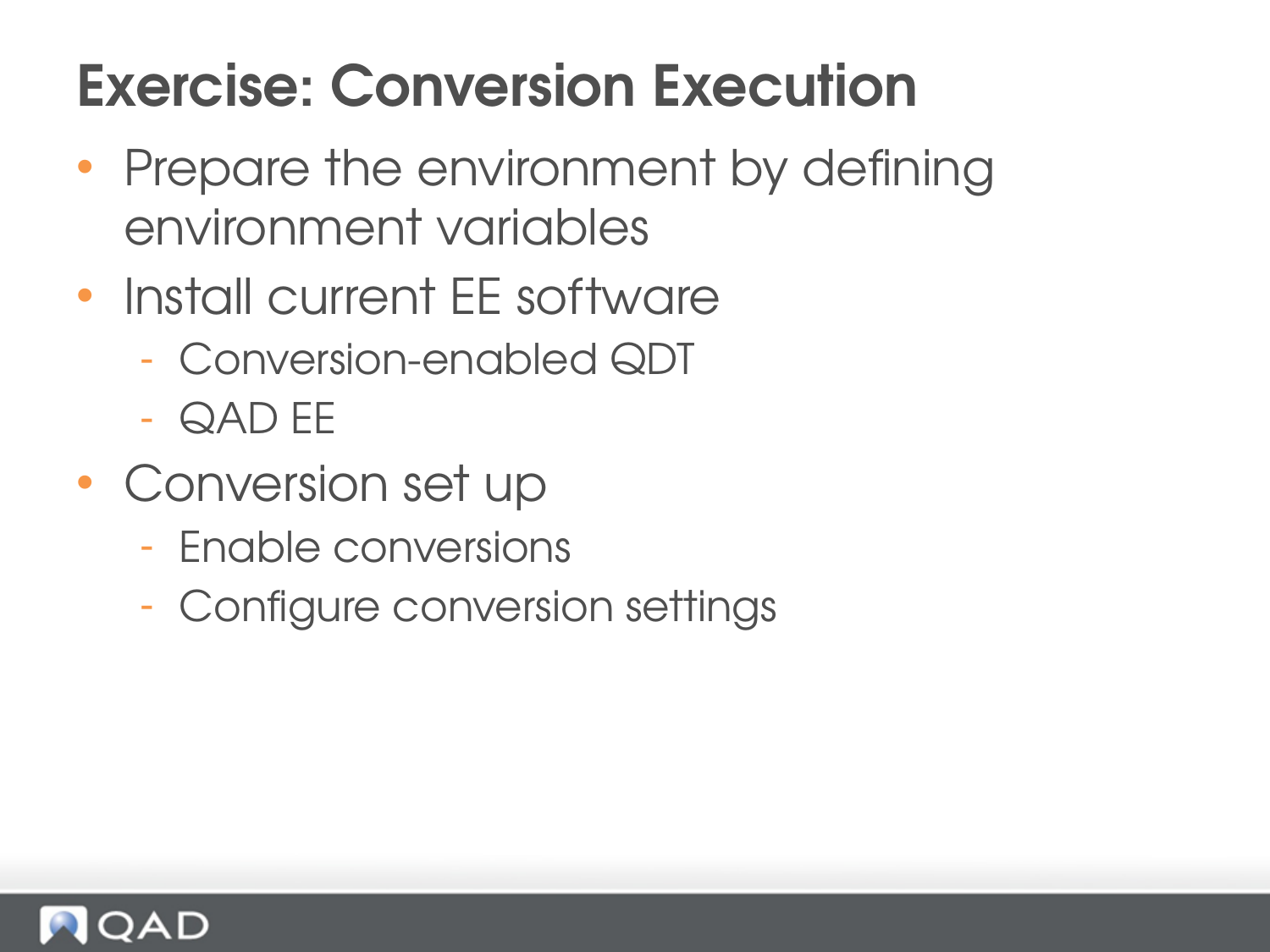

# Exercise: Conversion Execution
Prepare the environment by defining environment variables
Install current EE software
Conversion-enabled QDT
QAD EE
Conversion set up
Enable conversions
Configure conversion settings